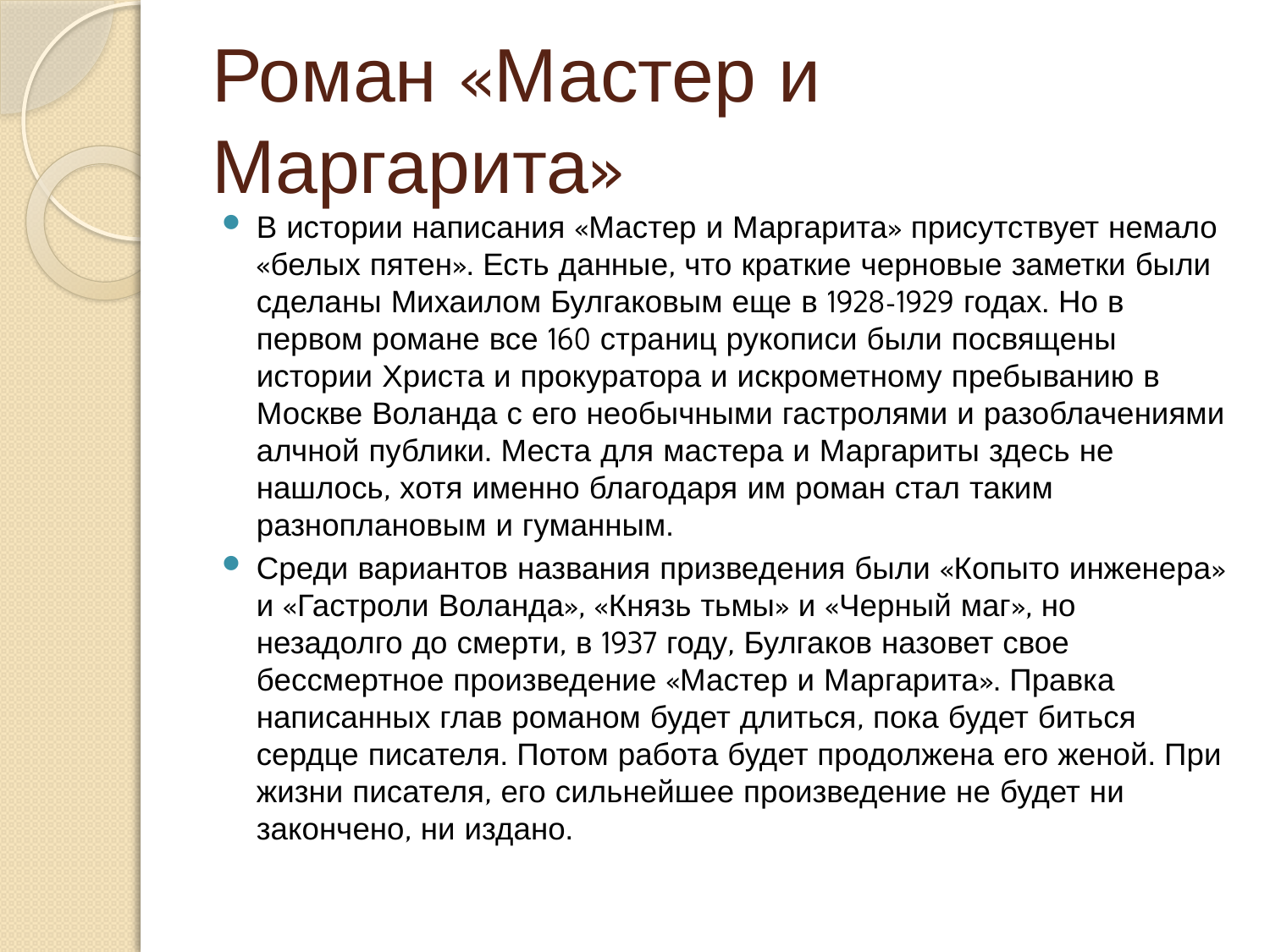

# Роман «Мастер и Маргарита»
В истории написания «Мастер и Маргарита» присутствует немало «белых пятен». Есть данные, что краткие черновые заметки были сделаны Михаилом Булгаковым еще в 1928-1929 годах. Но в первом романе все 160 страниц рукописи были посвящены истории Христа и прокуратора и искрометному пребыванию в Москве Воланда с его необычными гастролями и разоблачениями алчной публики. Места для мастера и Маргариты здесь не нашлось, хотя именно благодаря им роман стал таким разноплановым и гуманным.
Среди вариантов названия призведения были «Копыто инженера» и «Гастроли Воланда», «Князь тьмы» и «Черный маг», но незадолго до смерти, в 1937 году, Булгаков назовет свое бессмертное произведение «Мастер и Маргарита». Правка написанных глав романом будет длиться, пока будет биться сердце писателя. Потом работа будет продолжена его женой. При жизни писателя, его сильнейшее произведение не будет ни закончено, ни издано.